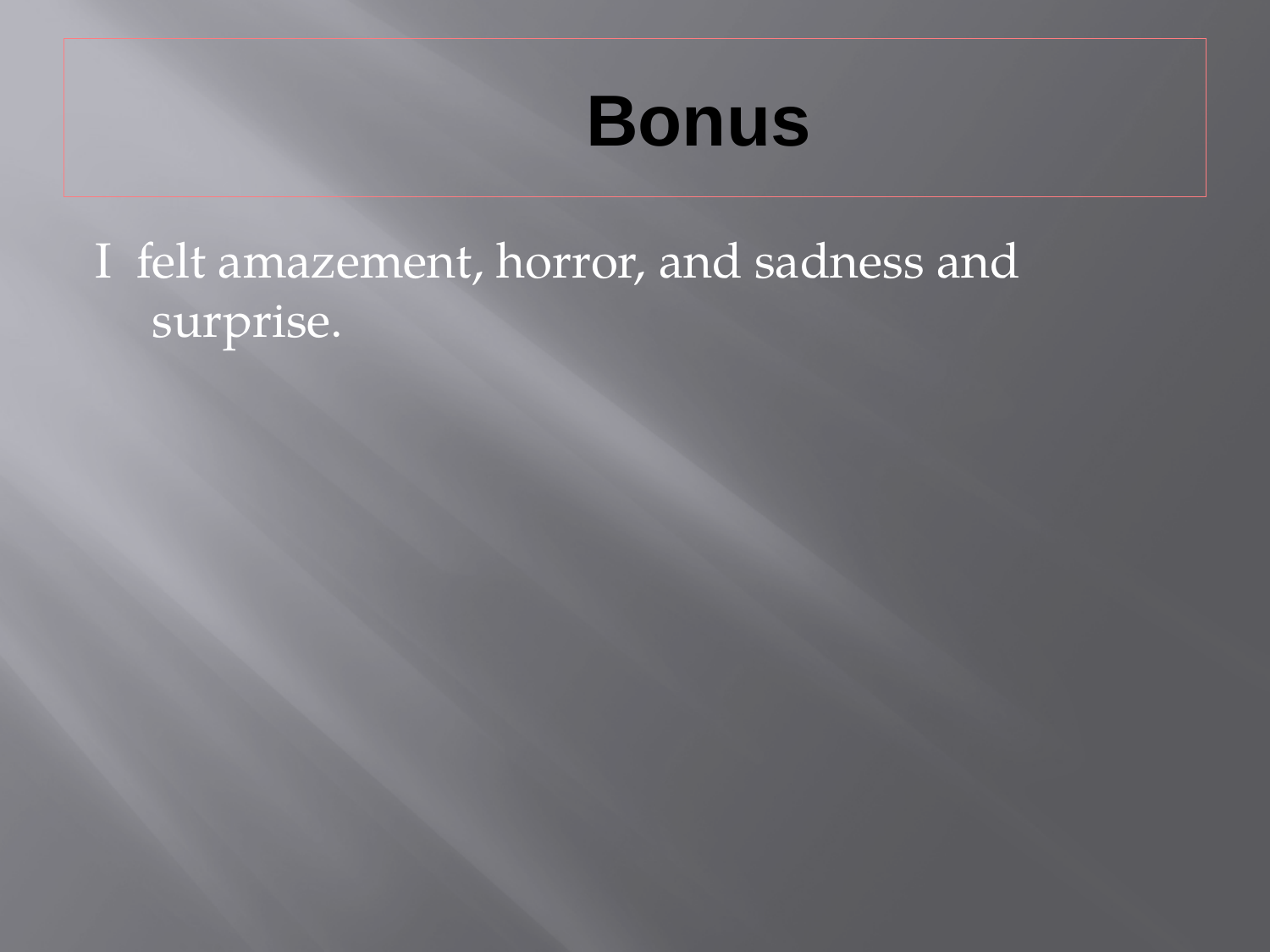

# Bonus
I  felt amazement, horror, and sadness and surprise.